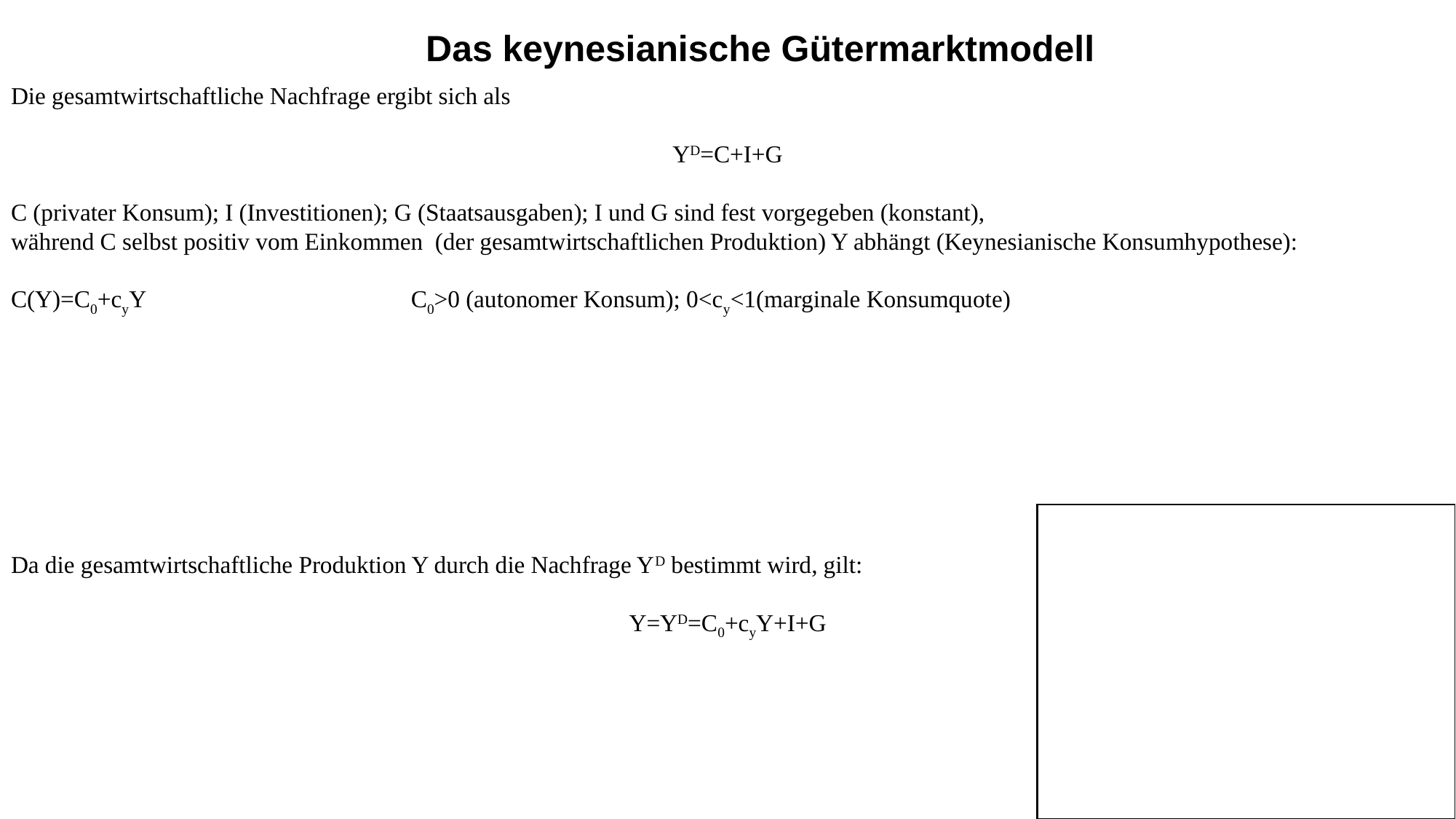

Das keynesianische Gütermarktmodell
Die gesamtwirtschaftliche Nachfrage ergibt sich als

YD=C+I+G

C (privater Konsum); I (Investitionen); G (Staatsausgaben); I und G sind fest vorgegeben (konstant),
während C selbst positiv vom Einkommen  (der gesamtwirtschaftlichen Produktion) Y abhängt (Keynesianische Konsumhypothese):

C(Y)=C0+cyY			C0>0 (autonomer Konsum); 0<cy<1(marginale Konsumquote)

Da die gesamtwirtschaftliche Produktion Y durch die Nachfrage YD bestimmt wird, gilt:

Y=YD=C0+cyY+I+G